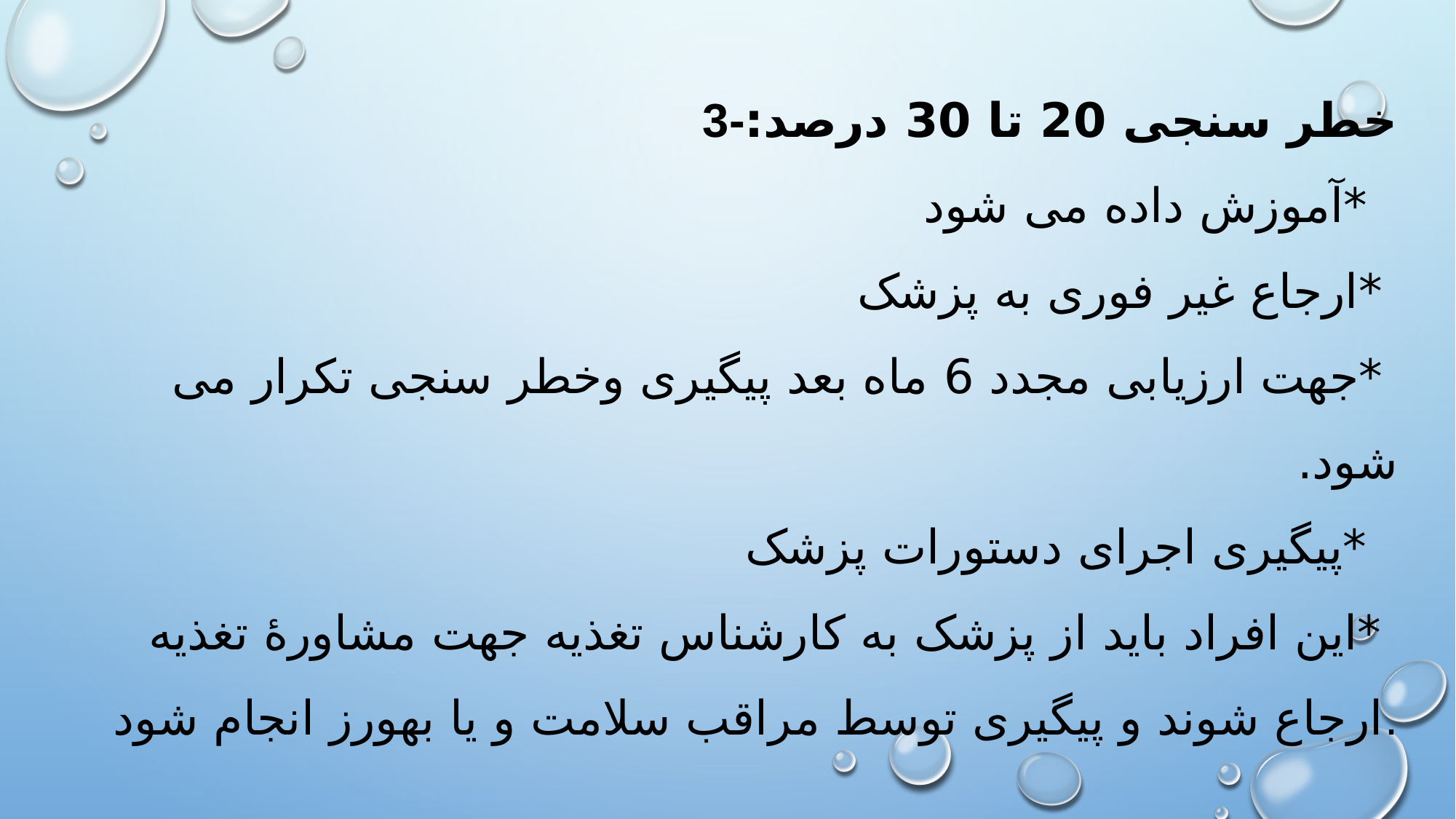

# 3-خطر سنجی 20 تا 30 درصد: *آموزش داده می شود *ارجاع غیر فوری به پزشک *جهت ارزیابی مجدد 6 ماه بعد پیگیری وخطر سنجی تکرار می شود. *پیگیری اجرای دستورات پزشک *این افراد باید از پزشک به کارشناس تغذیه جهت مشاورۀ تغذیه ارجاع شوند و پیگیری توسط مراقب سلامت و یا بهورز انجام شود.